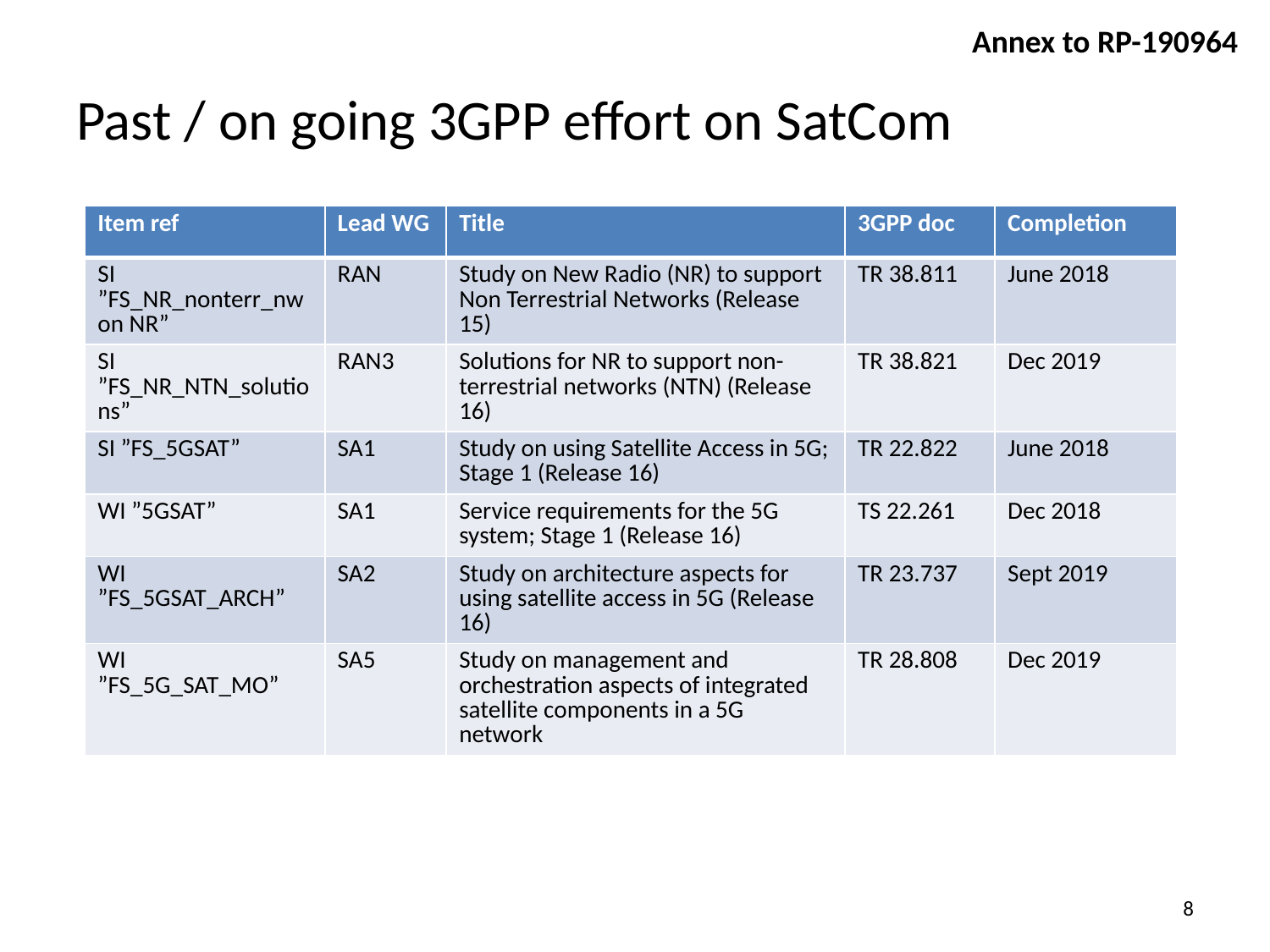

# Past / on going 3GPP effort on SatCom
| Item ref | Lead WG | Title | 3GPP doc | Completion |
| --- | --- | --- | --- | --- |
| SI ”FS\_NR\_nonterr\_nw on NR” | RAN | Study on New Radio (NR) to support Non Terrestrial Networks (Release 15) | TR 38.811 | June 2018 |
| SI ”FS\_NR\_NTN\_solutions” | RAN3 | Solutions for NR to support non-terrestrial networks (NTN) (Release 16) | TR 38.821 | Dec 2019 |
| SI ”FS\_5GSAT” | SA1 | Study on using Satellite Access in 5G; Stage 1 (Release 16) | TR 22.822 | June 2018 |
| WI ”5GSAT” | SA1 | Service requirements for the 5G system; Stage 1 (Release 16) | TS 22.261 | Dec 2018 |
| WI ”FS\_5GSAT\_ARCH” | SA2 | Study on architecture aspects for using satellite access in 5G (Release 16) | TR 23.737 | Sept 2019 |
| WI ”FS\_5G\_SAT\_MO” | SA5 | Study on management and orchestration aspects of integrated satellite components in a 5G network | TR 28.808 | Dec 2019 |
8